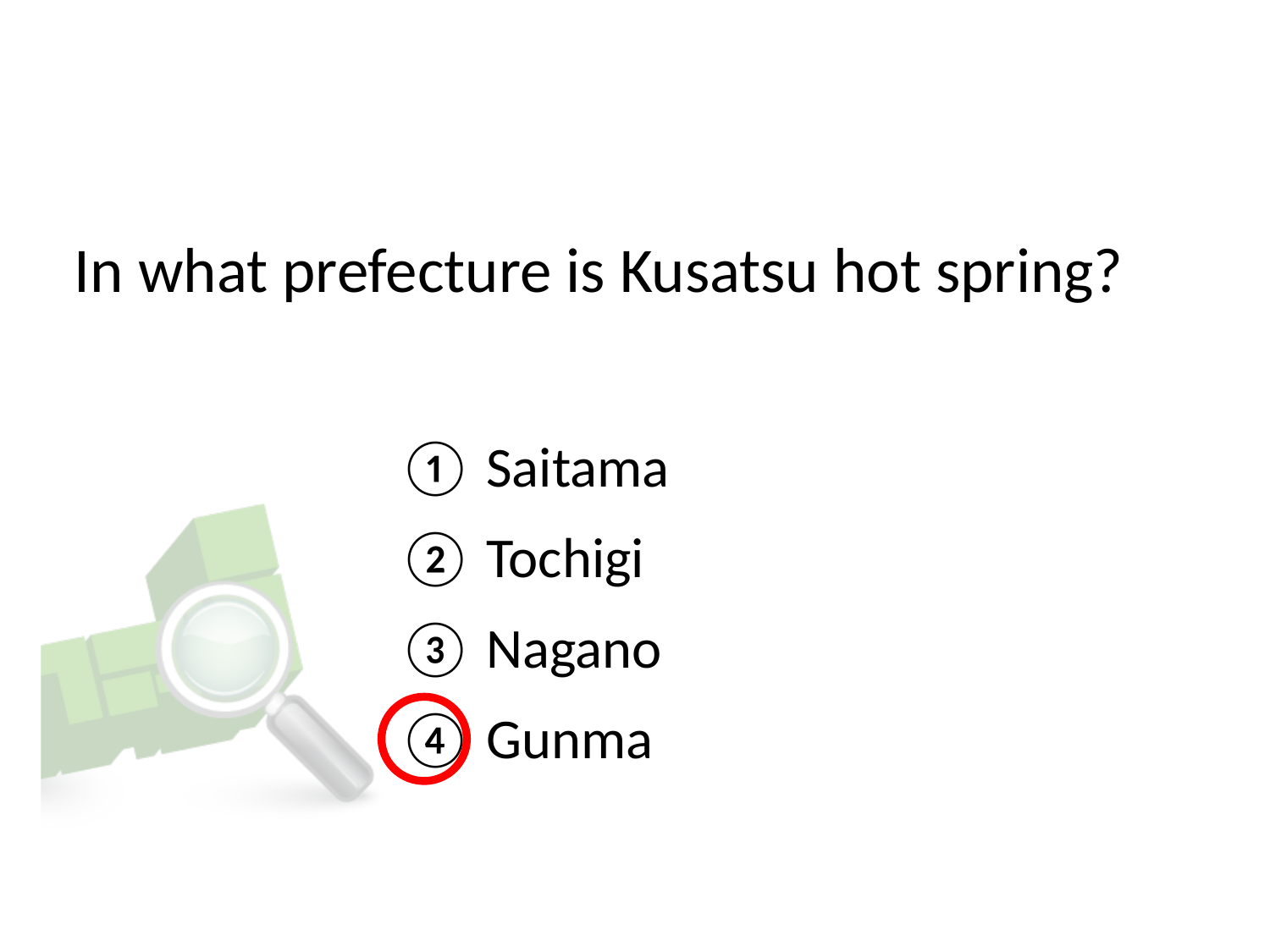

# In what prefecture is Kusatsu hot spring?
① Saitama
② Tochigi
③ Nagano
④ Gunma